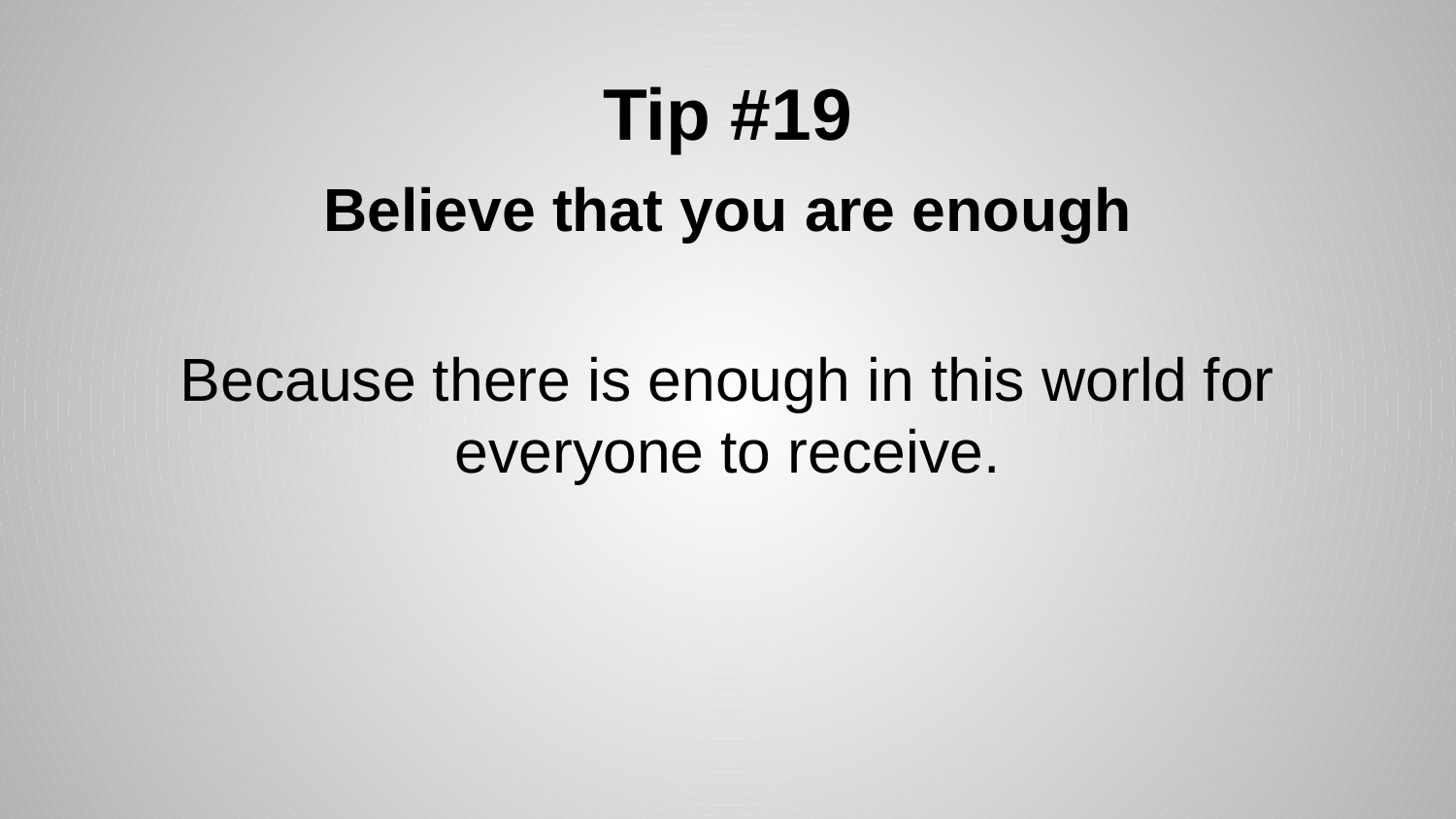

# Tip #19

Believe that you are enough

Because there is enough in this world for everyone to receive.